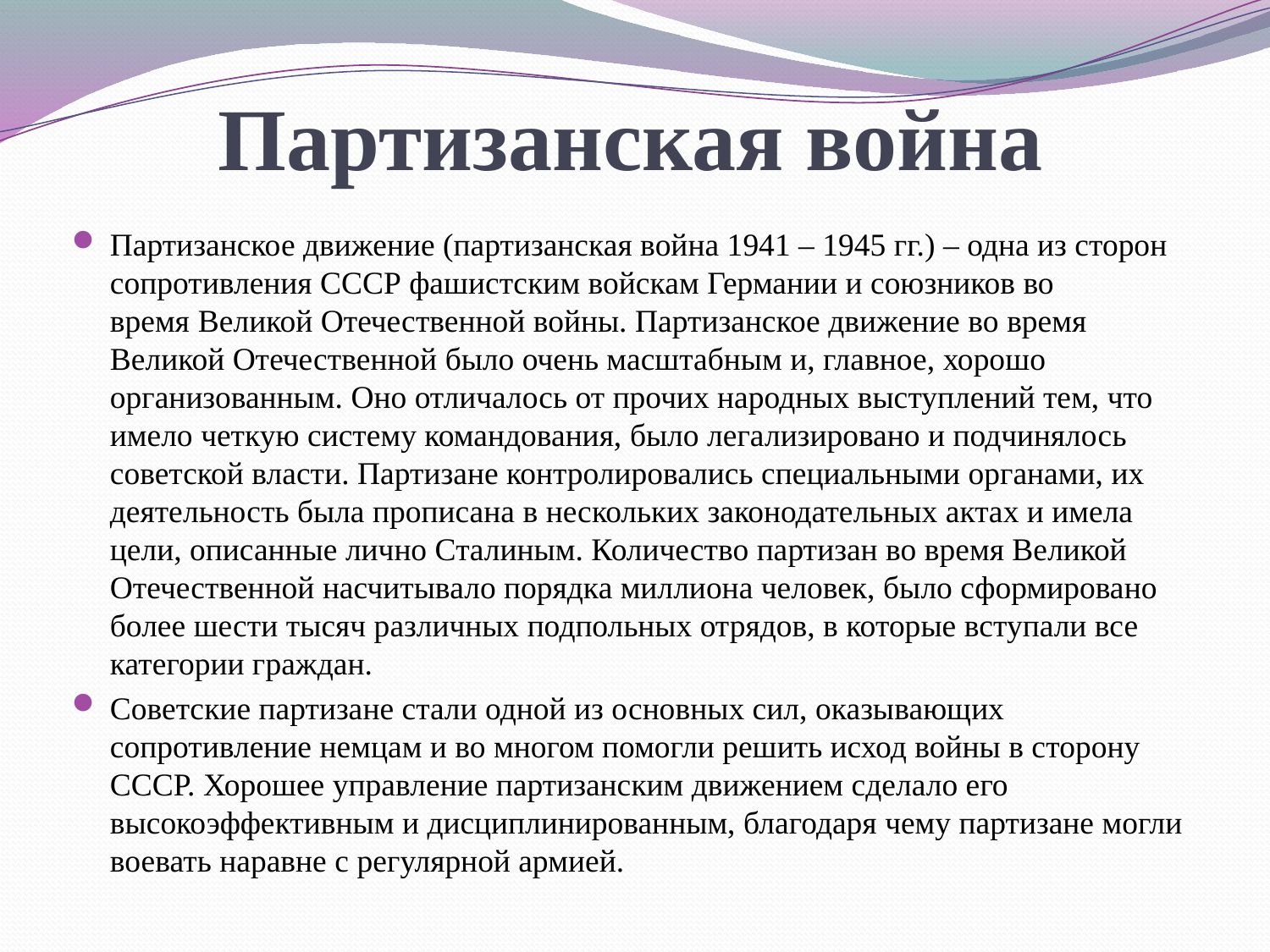

# Партизанская война
Партизанское движение (партизанская война 1941 – 1945 гг.) – одна из сторон сопротивления СССР фашистским войскам Германии и союзников во время Великой Отечественной войны. Партизанское движение во время Великой Отечественной было очень масштабным и, главное, хорошо организованным. Оно отличалось от прочих народных выступлений тем, что имело четкую систему командования, было легализировано и подчинялось советской власти. Партизане контролировались специальными органами, их деятельность была прописана в нескольких законодательных актах и имела цели, описанные лично Сталиным. Количество партизан во время Великой Отечественной насчитывало порядка миллиона человек, было сформировано более шести тысяч различных подпольных отрядов, в которые вступали все категории граждан.
Советские партизане стали одной из основных сил, оказывающих сопротивление немцам и во многом помогли решить исход войны в сторону СССР. Хорошее управление партизанским движением сделало его высокоэффективным и дисциплинированным, благодаря чему партизане могли воевать наравне с регулярной армией.